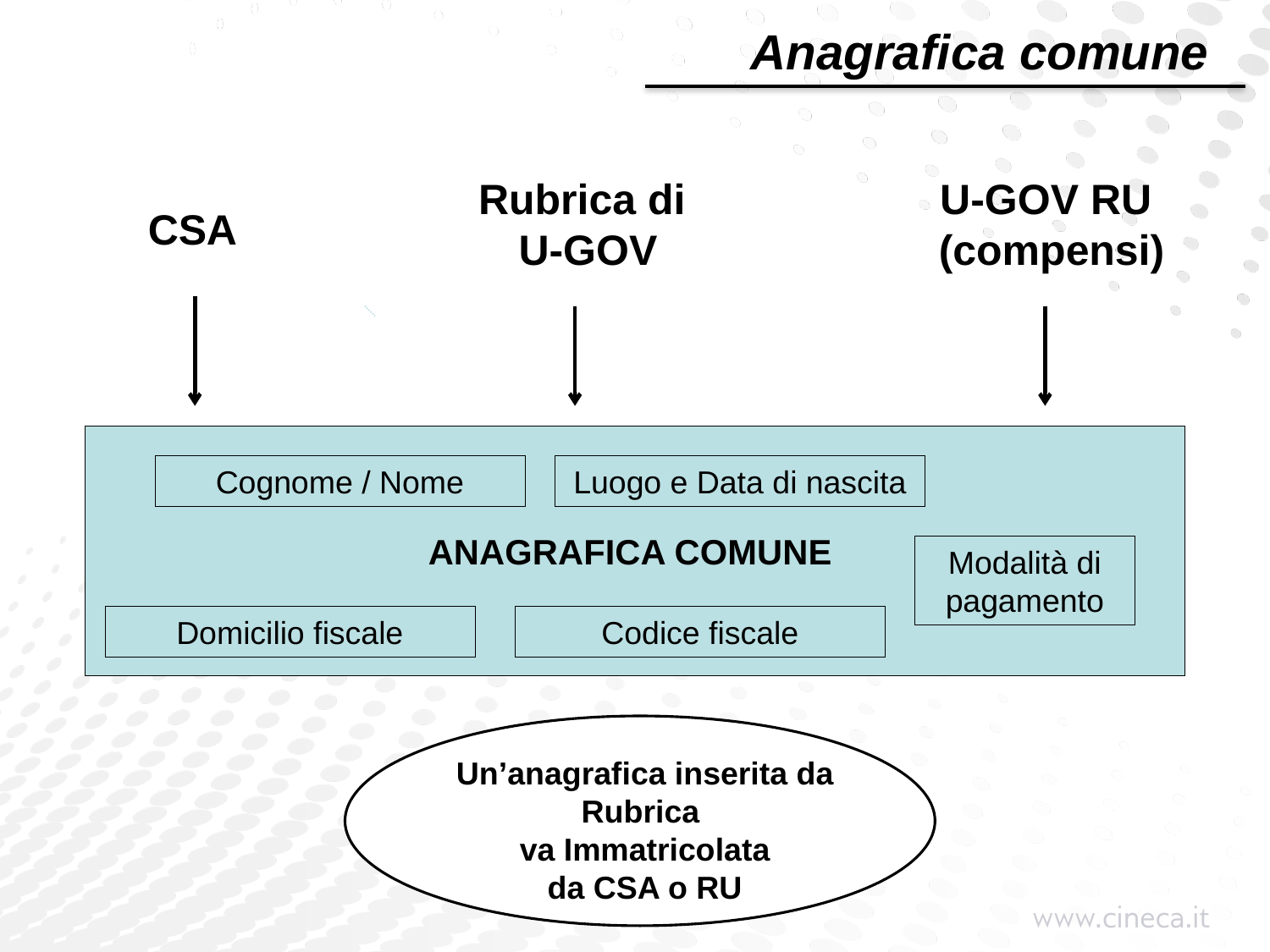

Anagrafica comune
Rubrica di
U-GOV
U-GOV RU
(compensi)

CSA
ANAGRAFICA COMUNE
Cognome / Nome
Luogo e Data di nascita
Modalità di pagamento
Domicilio fiscale
Codice fiscale

Un’anagrafica inserita da Rubrica
va Immatricolata
da CSA o RU